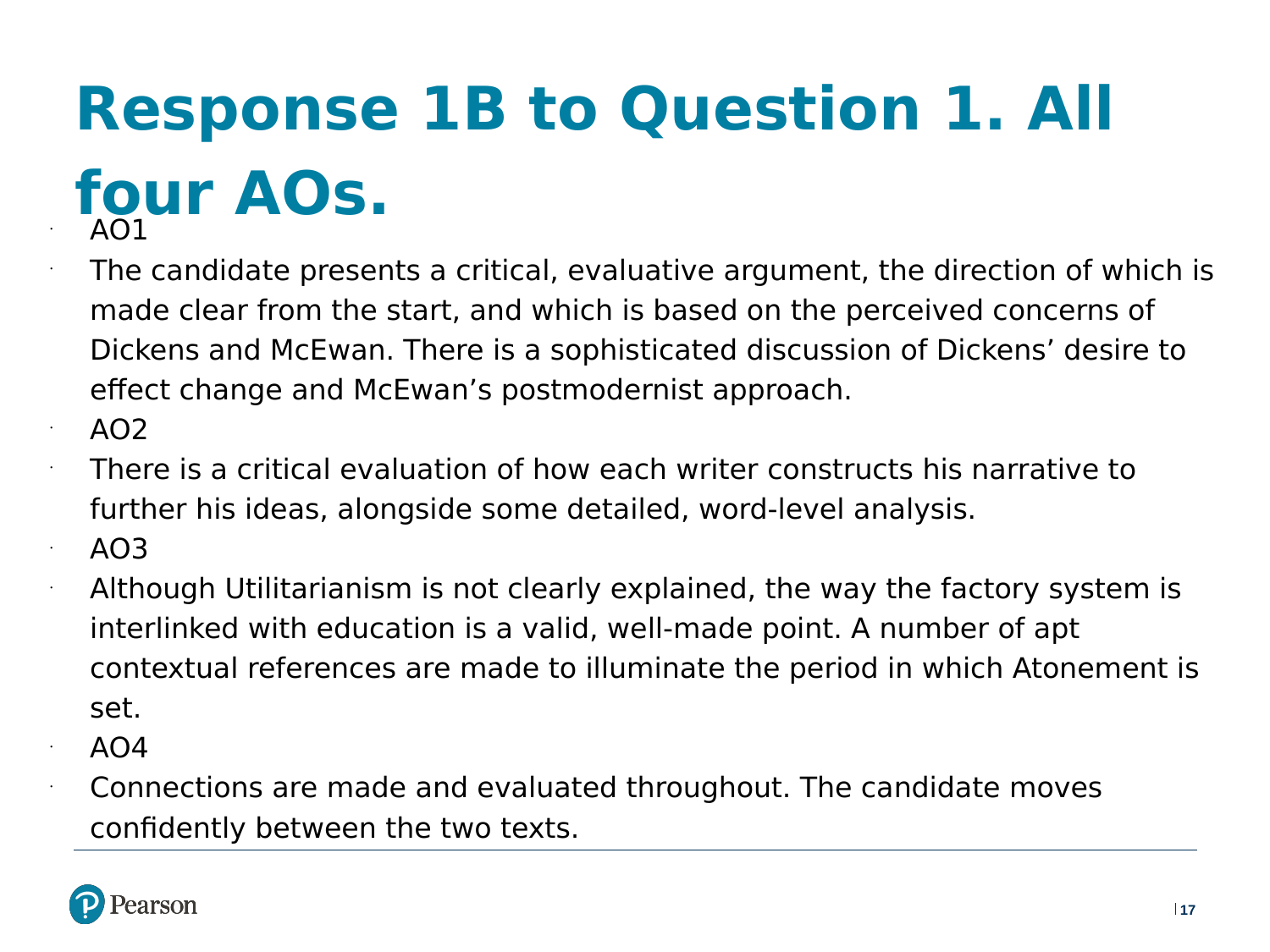

# Response 1B to Question 1. All four AOs.
AO1
The candidate presents a critical, evaluative argument, the direction of which is made clear from the start, and which is based on the perceived concerns of Dickens and McEwan. There is a sophisticated discussion of Dickens’ desire to effect change and McEwan’s postmodernist approach.
AO2
There is a critical evaluation of how each writer constructs his narrative to further his ideas, alongside some detailed, word-level analysis.
AO3
Although Utilitarianism is not clearly explained, the way the factory system is interlinked with education is a valid, well-made point. A number of apt contextual references are made to illuminate the period in which Atonement is set.
AO4
Connections are made and evaluated throughout. The candidate moves confidently between the two texts.
17